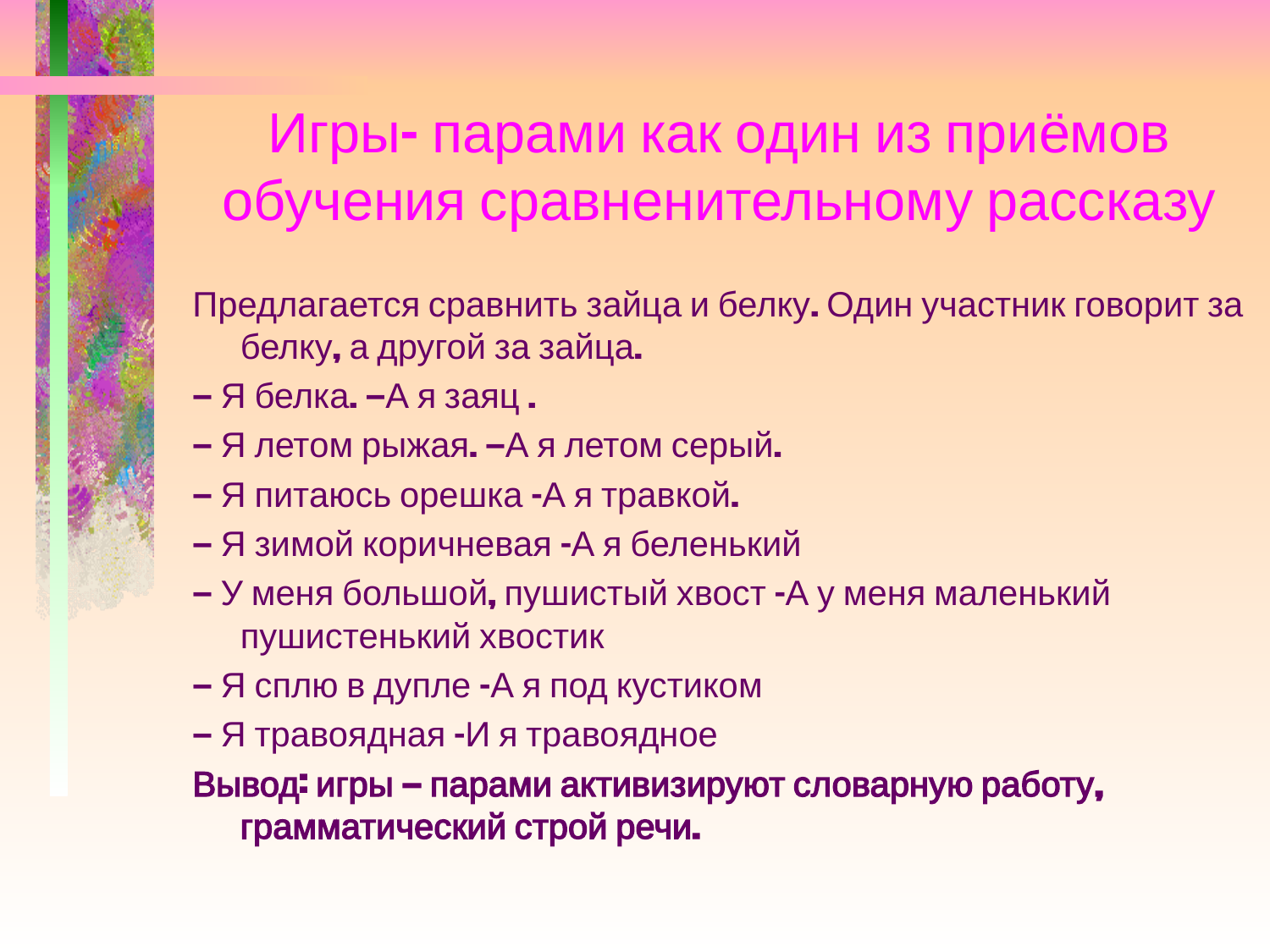

# Игры- парами как один из приёмов обучения сравненительному рассказу
Предлагается сравнить зайца и белку. Один участник говорит за белку, а другой за зайца.
— Я белка. —А я заяц .
— Я летом рыжая. —А я летом серый.
— Я питаюсь орешка -А я травкой.
— Я зимой коричневая -А я беленький
— У меня большой, пушистый хвост -А у меня маленький пушистенький хвостик
— Я сплю в дупле -А я под кустиком
— Я травоядная -И я травоядное
Вывод: игры — парами активизируют словарную работу, грамматический строй речи.